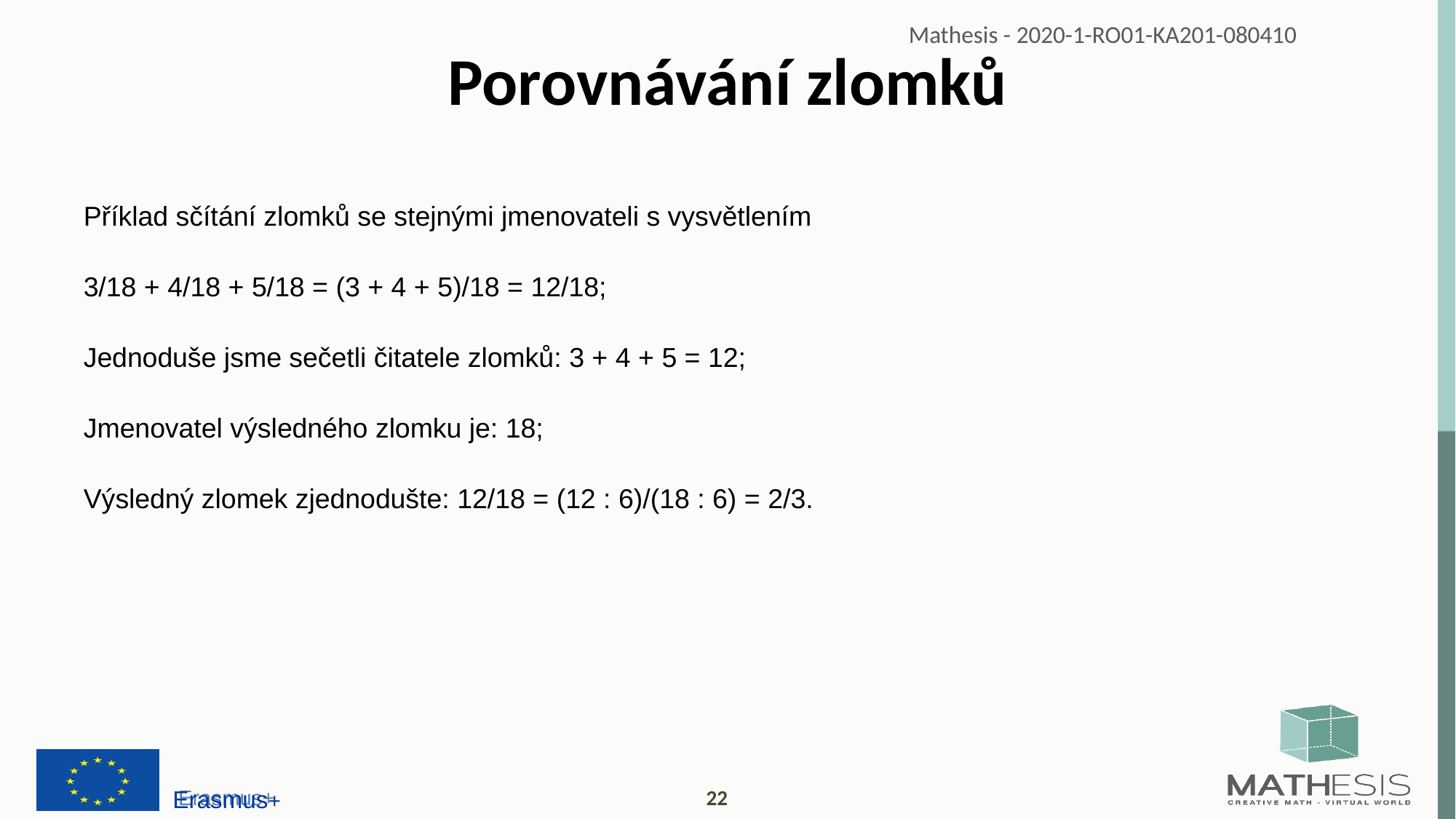

# Porovnávání zlomků
Příklad sčítání zlomků se stejnými jmenovateli s vysvětlením
3/18 + 4/18 + 5/18 = (3 + 4 + 5)/18 = 12/18;
Jednoduše jsme sečetli čitatele zlomků: 3 + 4 + 5 = 12;
Jmenovatel výsledného zlomku je: 18;
Výsledný zlomek zjednodušte: 12/18 = (12 : 6)/(18 : 6) = 2/3.